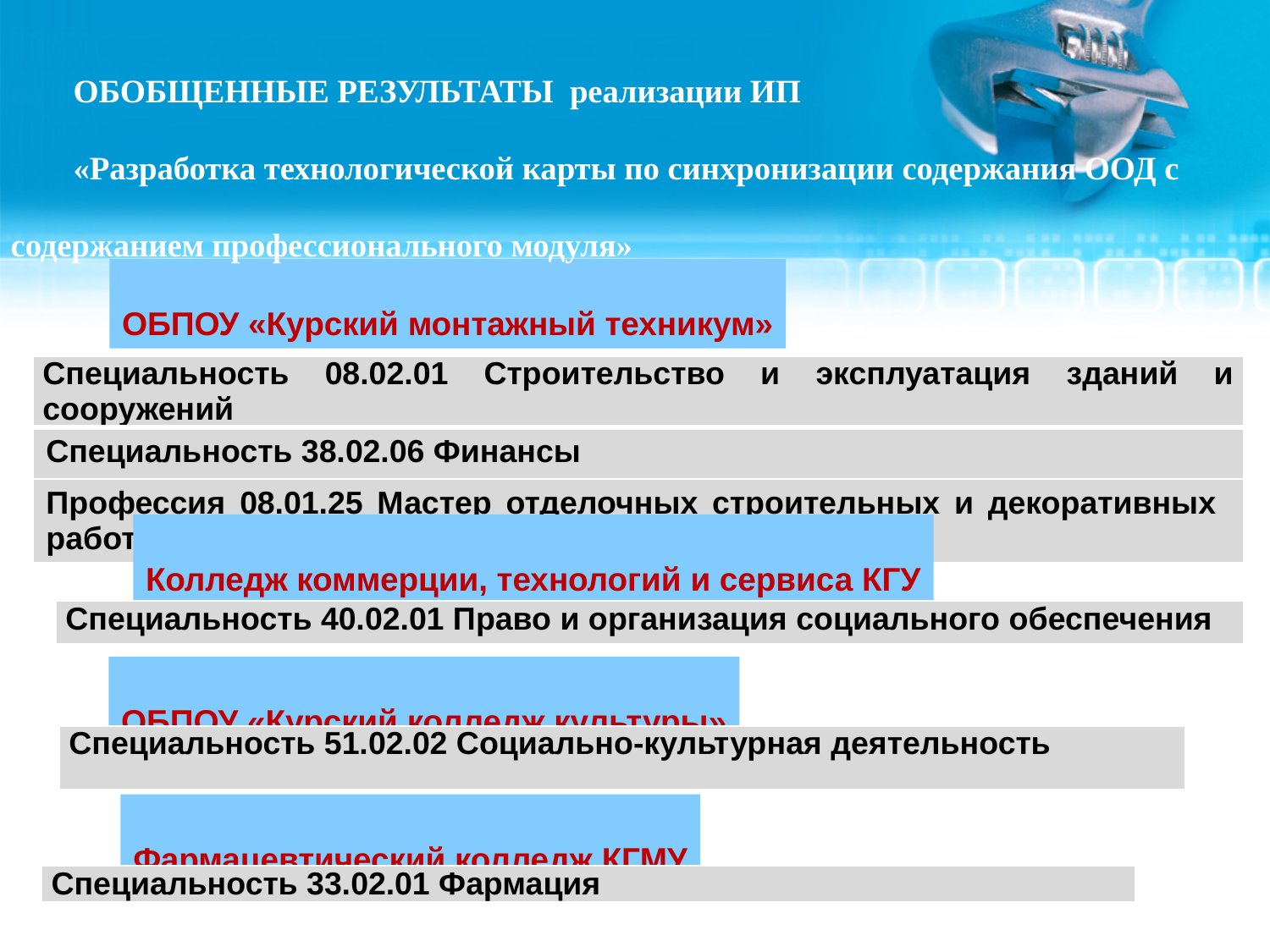

ОБОБЩЕННЫЕ РЕЗУЛЬТАТЫ  реализации ИП
«Разработка технологической карты по синхронизации содержания ООД с содержанием профессионального модуля»
ОБПОУ «Курский монтажный техникум»
| Специальность 08.02.01 Строительство и эксплуатация зданий и сооружений |
| --- |
| Специальность 38.02.06 Финансы |
| Профессия 08.01.25 Мастер отделочных строительных и декоративных работ |
Колледж коммерции, технологий и сервиса КГУ
| Специальность 40.02.01 Право и организация социального обеспечения |
| --- |
ОБПОУ «Курский колледж культуры»
| Специальность 51.02.02 Социально-культурная деятельность |
| --- |
Фармацевтический колледж КГМУ
| Специальность 33.02.01 Фармация |
| --- |